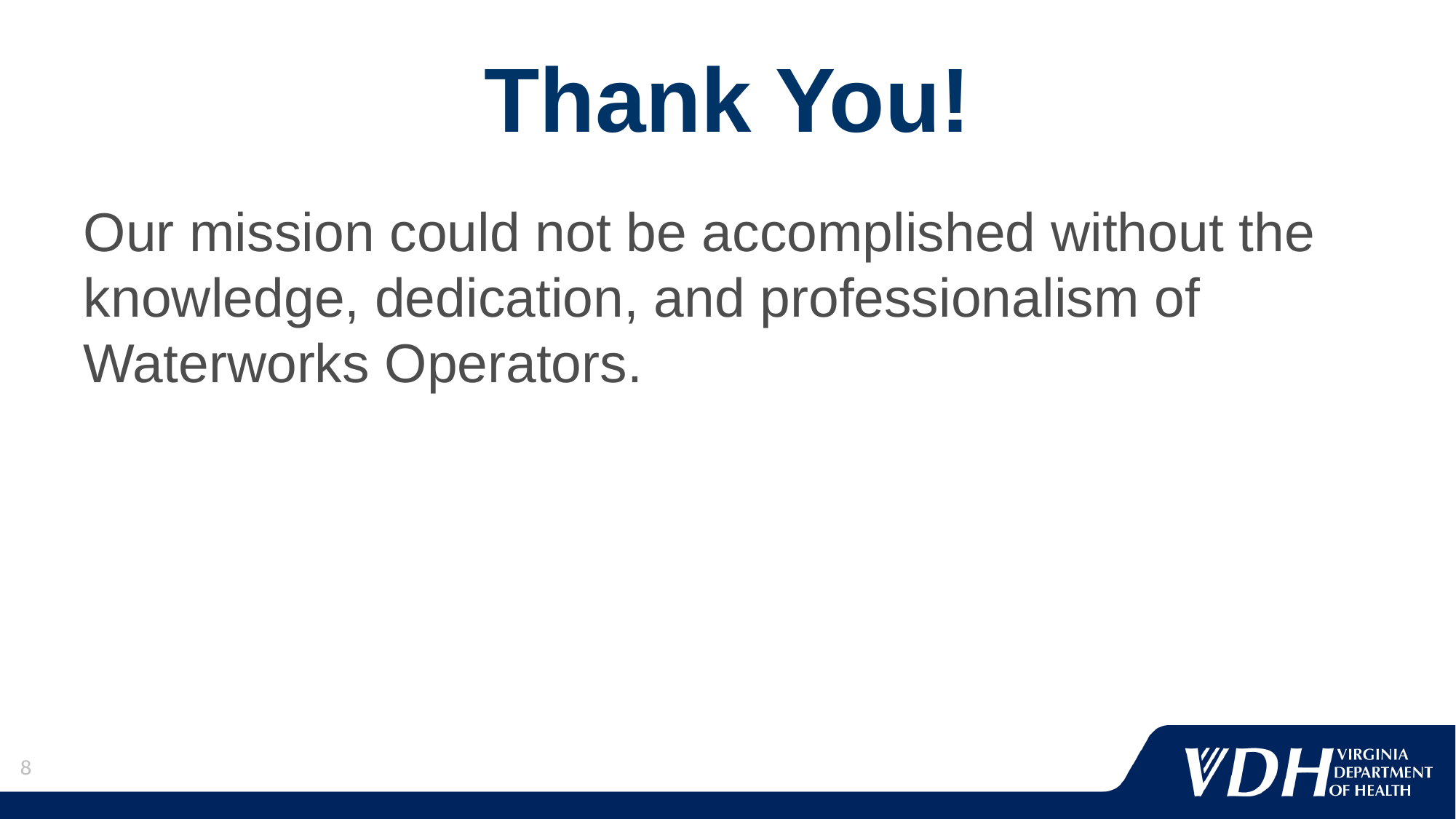

# Thank You!
Our mission could not be accomplished without the knowledge, dedication, and professionalism of Waterworks Operators.

8